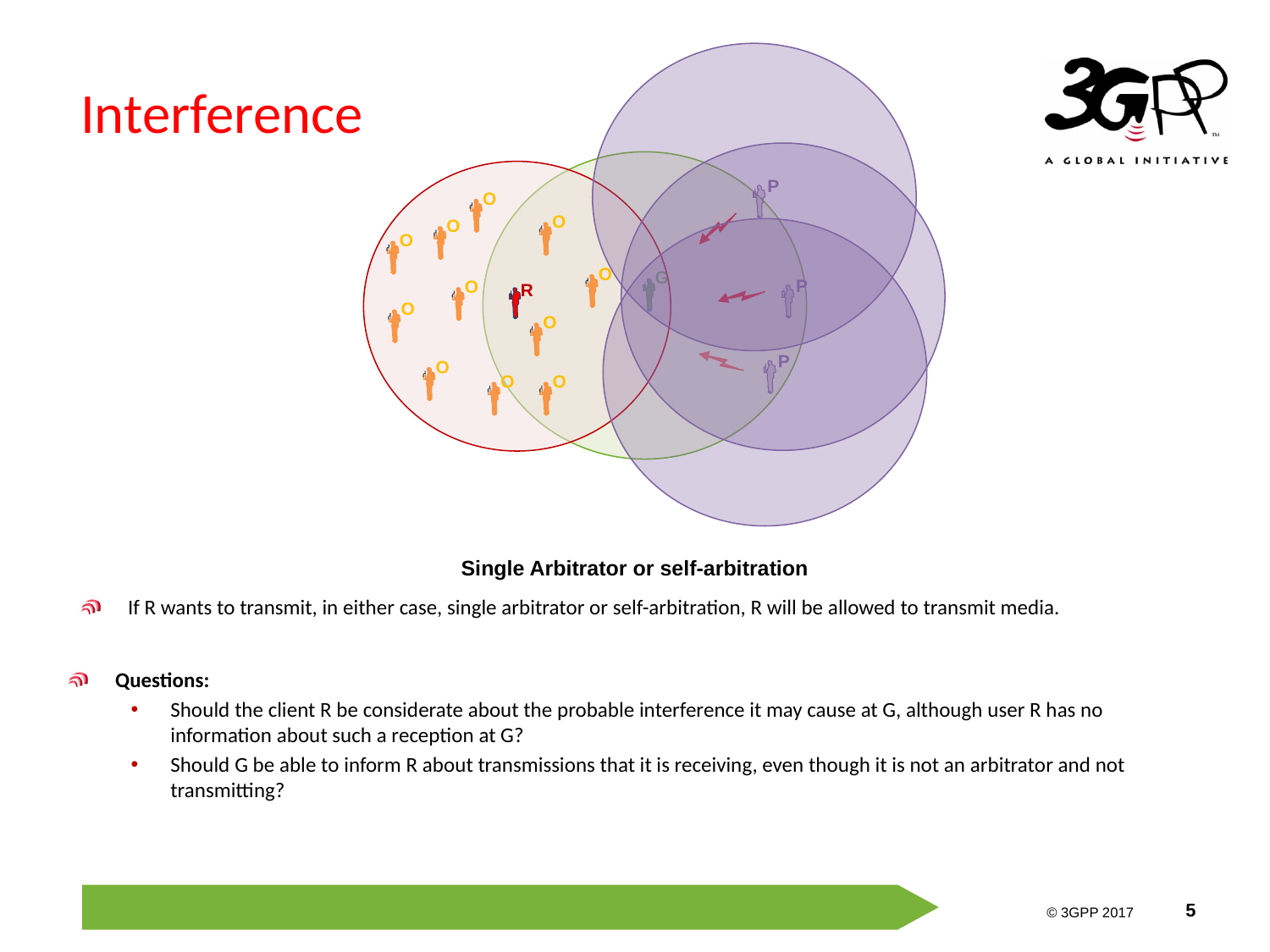

# Interference

P

P

G

R

O

O

O

P
O

O

O

O

O

O

O

O

Single Arbitrator or self-arbitration
If R wants to transmit, in either case, single arbitrator or self-arbitration, R will be allowed to transmit media.
Questions:
Should the client R be considerate about the probable interference it may cause at G, although user R has no information about such a reception at G?
Should G be able to inform R about transmissions that it is receiving, even though it is not an arbitrator and not transmitting?